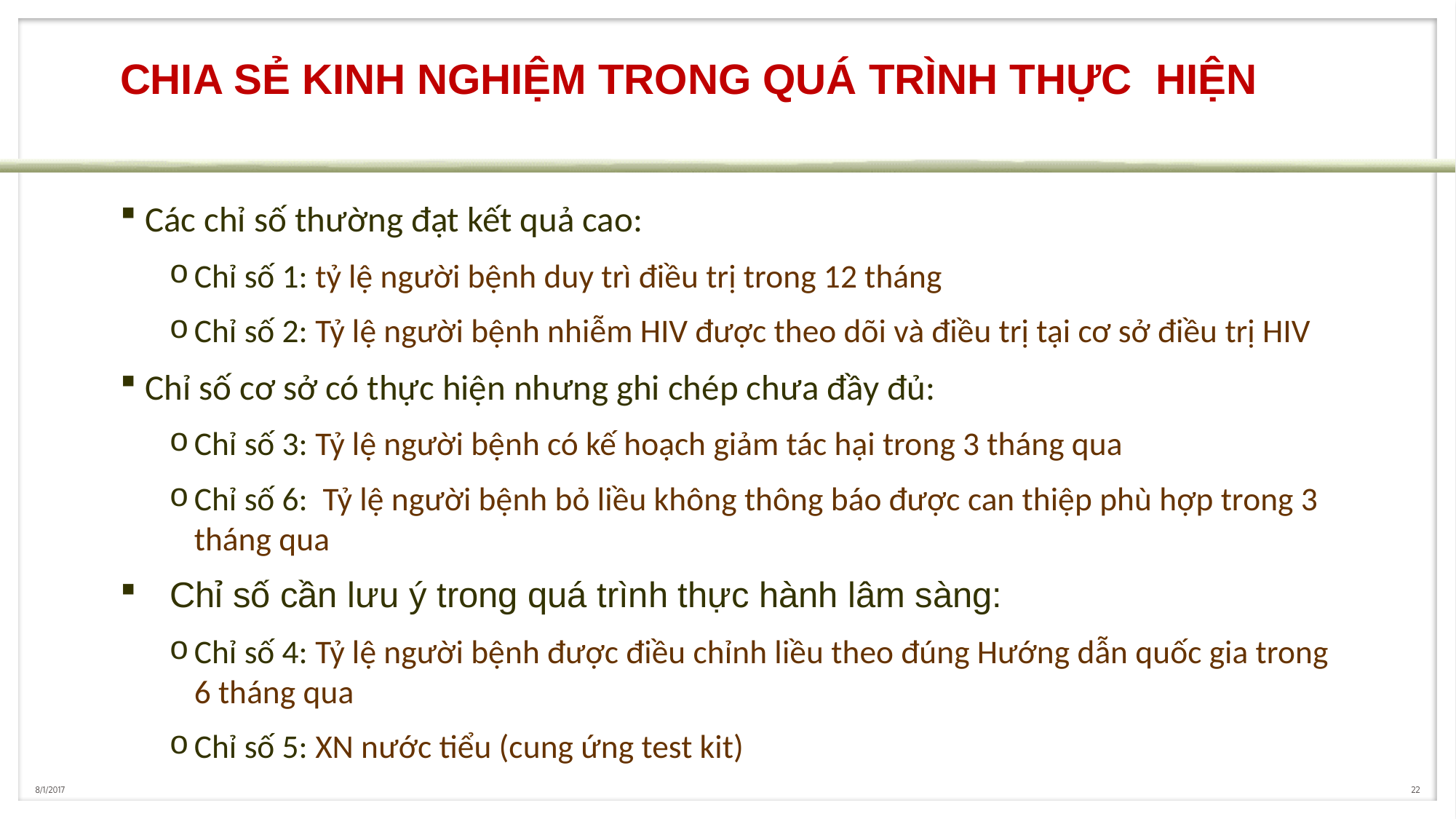

# CHIA SẺ KINH NGHIỆM TRONG QUÁ TRÌNH THỰC  HIỆN
Các chỉ số thường đạt kết quả cao:
Chỉ số 1: tỷ lệ người bệnh duy trì điều trị trong 12 tháng
Chỉ số 2: Tỷ lệ người bệnh nhiễm HIV được theo dõi và điều trị tại cơ sở điều trị HIV
Chỉ số cơ sở có thực hiện nhưng ghi chép chưa đầy đủ:
Chỉ số 3: Tỷ lệ người bệnh có kế hoạch giảm tác hại trong 3 tháng qua
Chỉ số 6:  Tỷ lệ người bệnh bỏ liều không thông báo được can thiệp phù hợp trong 3 tháng qua
Chỉ số cần lưu ý trong quá trình thực hành lâm sàng:
Chỉ số 4: Tỷ lệ người bệnh được điều chỉnh liều theo đúng Hướng dẫn quốc gia trong 6 tháng qua
Chỉ số 5: XN nước tiểu (cung ứng test kit)

8/1/2017
22